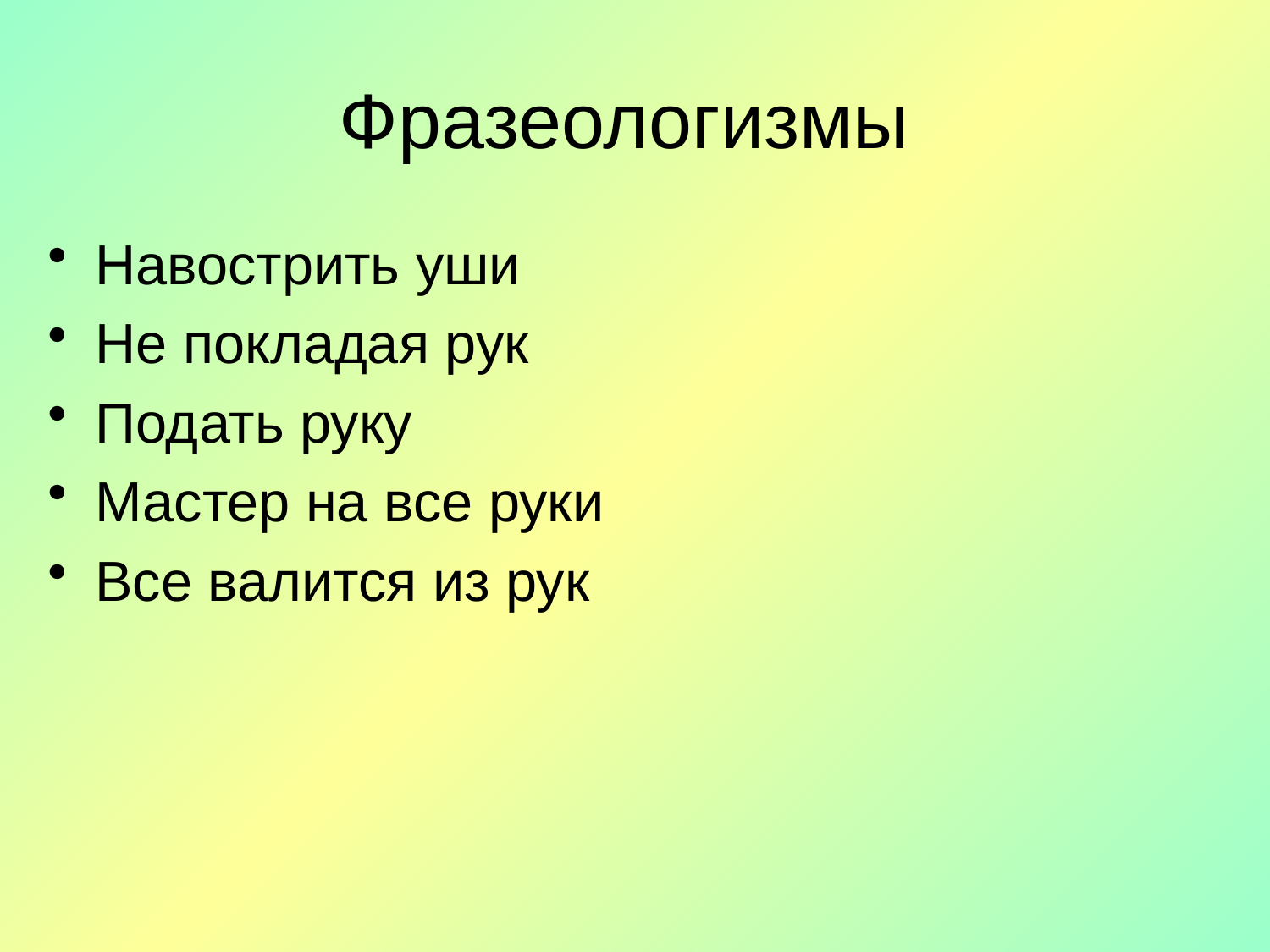

# Фразеологизмы
Навострить уши
Не покладая рук
Подать руку
Мастер на все руки
Все валится из рук